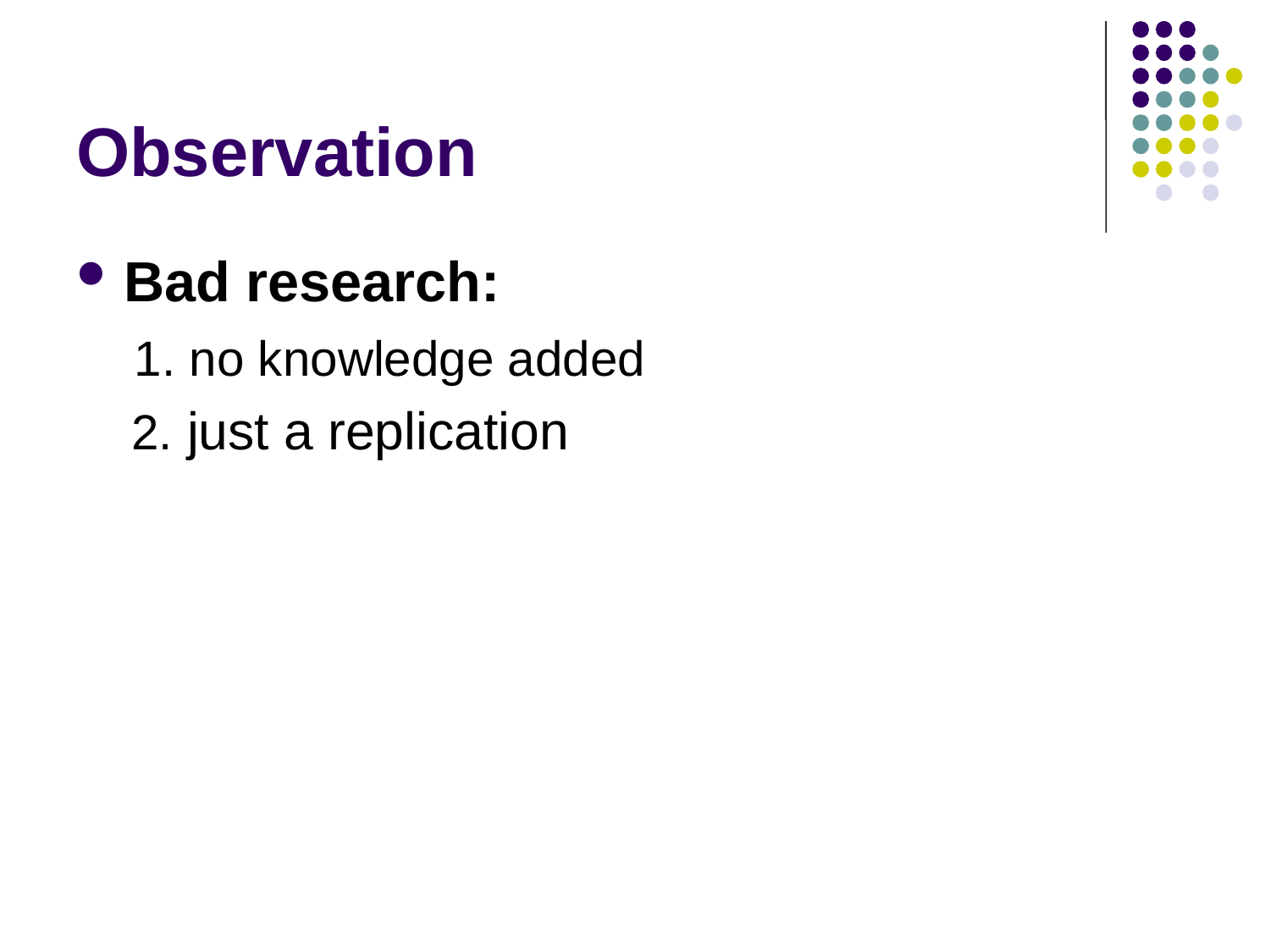

# Observation
Bad research:
    1. no knowledge added
    2. just a replication